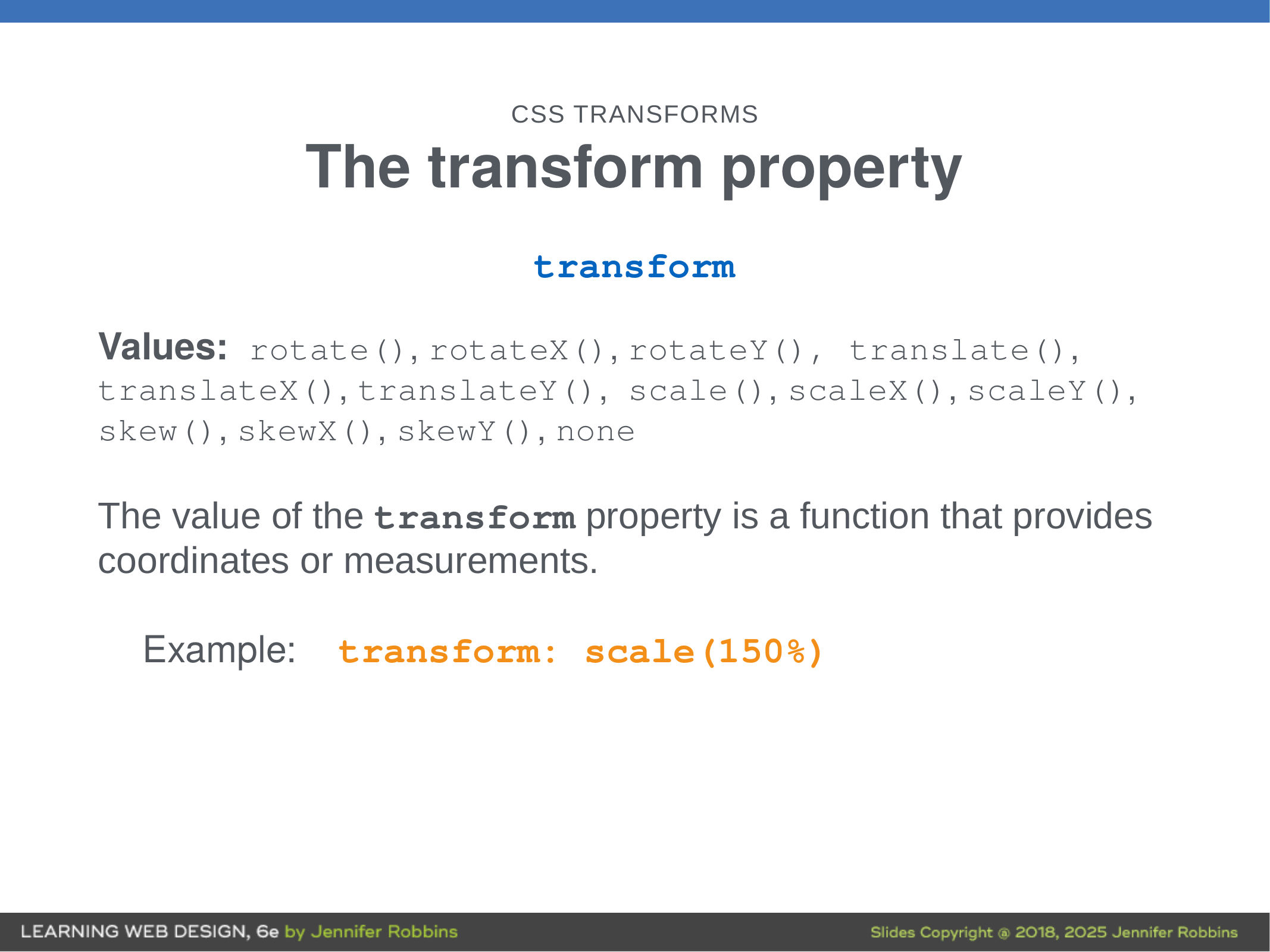

# CSS TRANSFORMS
The transform property
transform
Values:  rotate(), rotateX(), rotateY(), translate(), translateX(), translateY(), scale(), scaleX(), scaleY(), skew(), skewX(), skewY(), none
The value of the transform property is a function that provides coordinates or measurements.
Example:    transform: scale(150%)